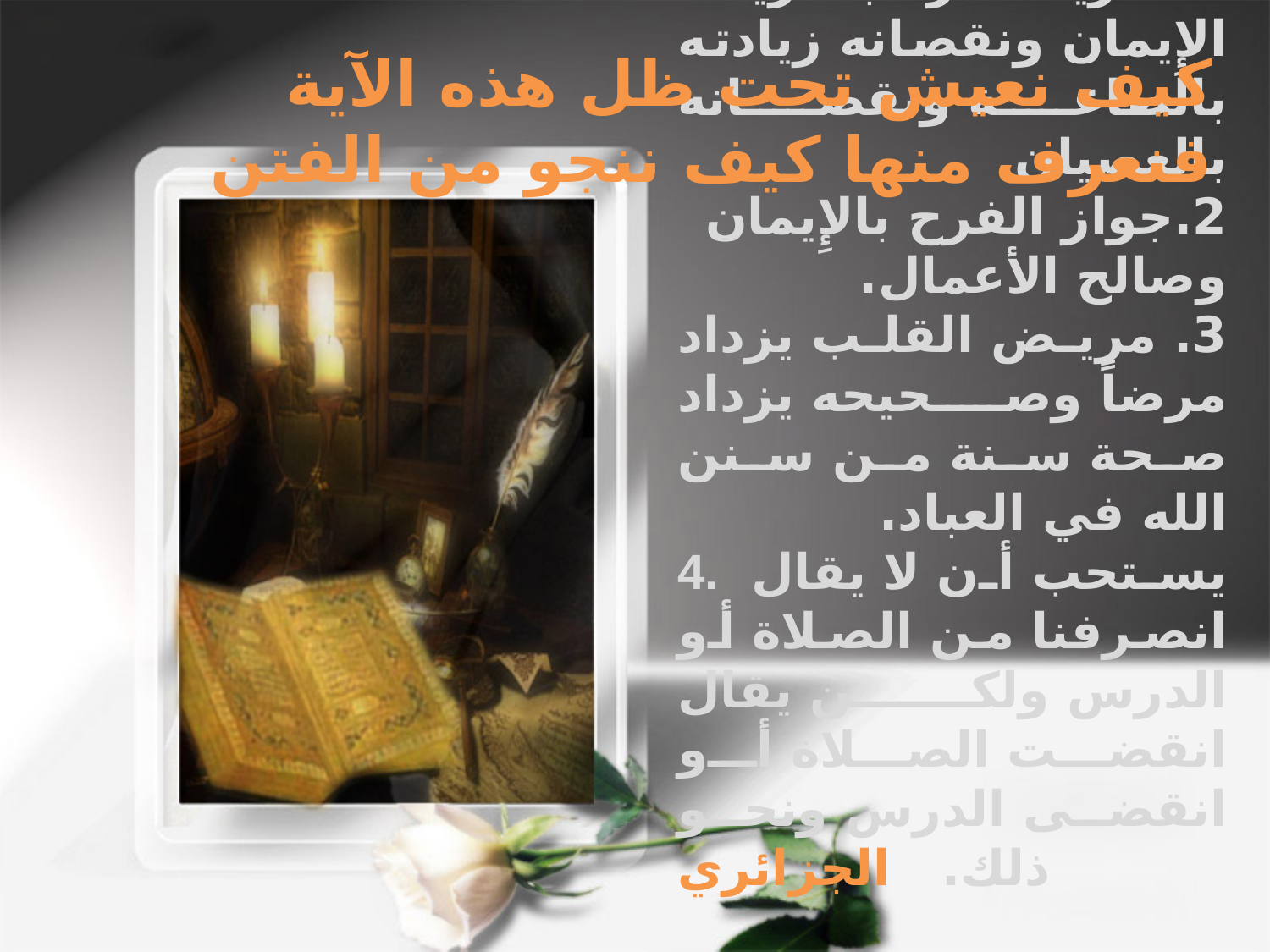

كيف نعيش تحت ظل هذه الآية فنعرف منها كيف ننجو من الفتن
1.تقرير مبدأ زيادة الإِيمان ونقصانه زيادته بالطاعة ونقصانه بالعصيان.
2.جواز الفرح بالإِيمان وصالح الأعمال.
3. مريض القلب يزداد مرضاً وصحيحه يزداد صحة سنة من سنن الله في العباد.
4. يستحب أن لا يقال انصرفنا من الصلاة أو الدرس ولكن يقال انقضت الصلاة أو انقضى الدرس ونحو ذلك.   الجزائري